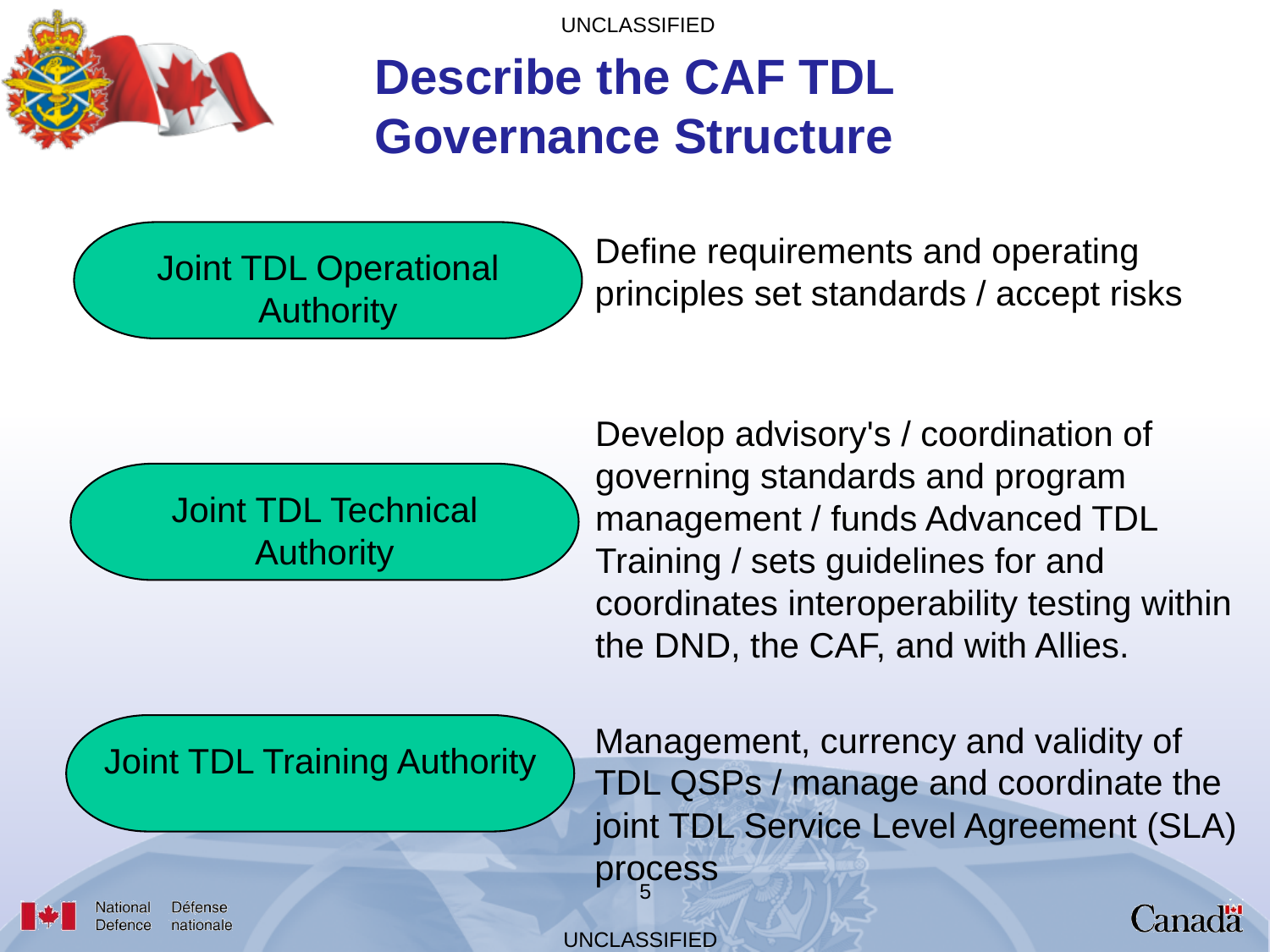

Describe the CAF TDL Governance Structure
Define requirements and operating principles set standards / accept risks
Joint TDL Operational Authority
Develop advisory's / coordination of governing standards and program management / funds Advanced TDL Training / sets guidelines for and coordinates interoperability testing within the DND, the CAF, and with Allies.
Joint TDL Technical Authority
Management, currency and validity of TDL QSPs / manage and coordinate the joint TDL Service Level Agreement (SLA) process
Joint TDL Training Authority